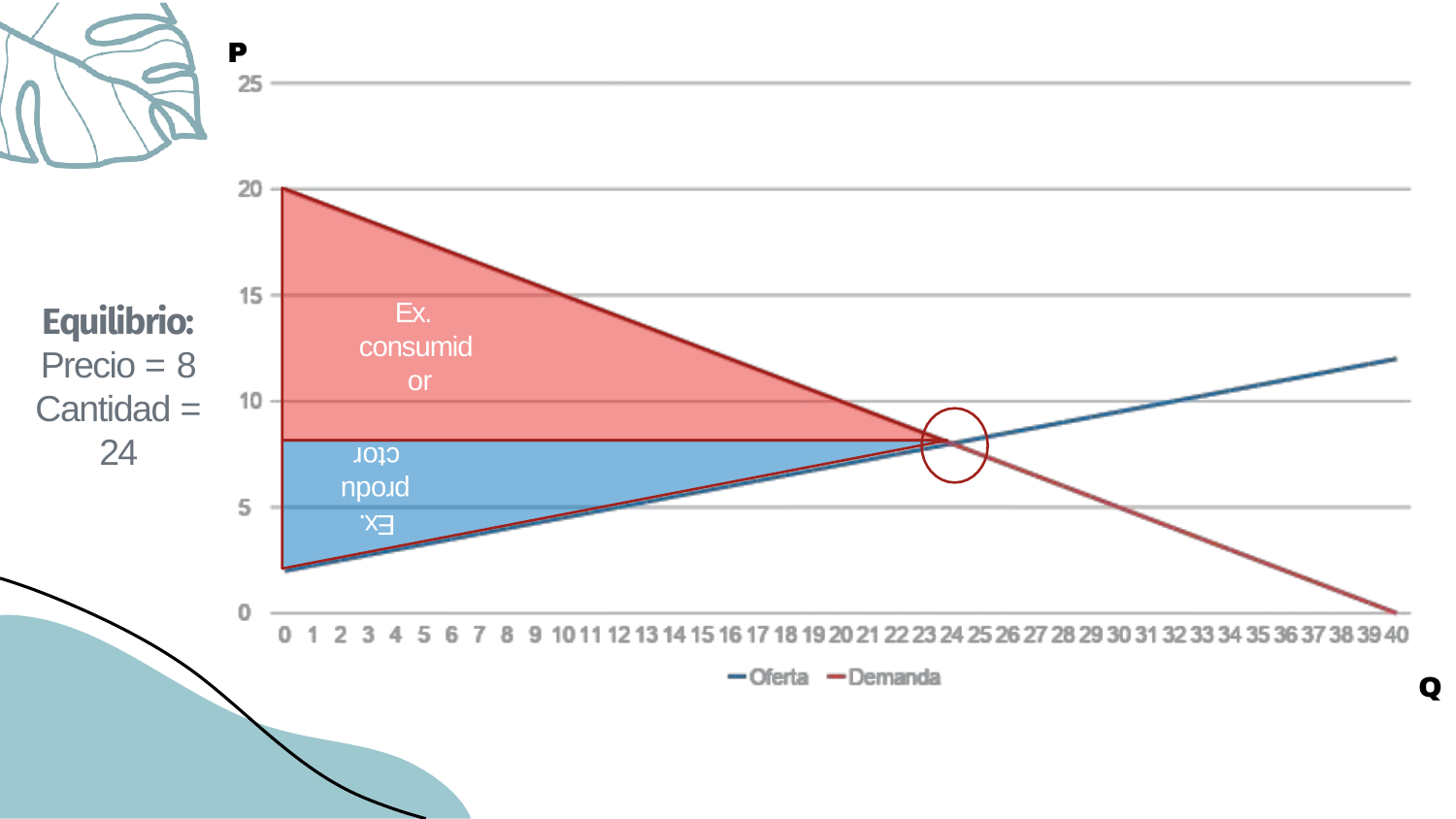

P

# Ex.  consumid  or
Equilibrio:
Precio = 8
Cantidad = 24

ctor
produ
Ex.

Q